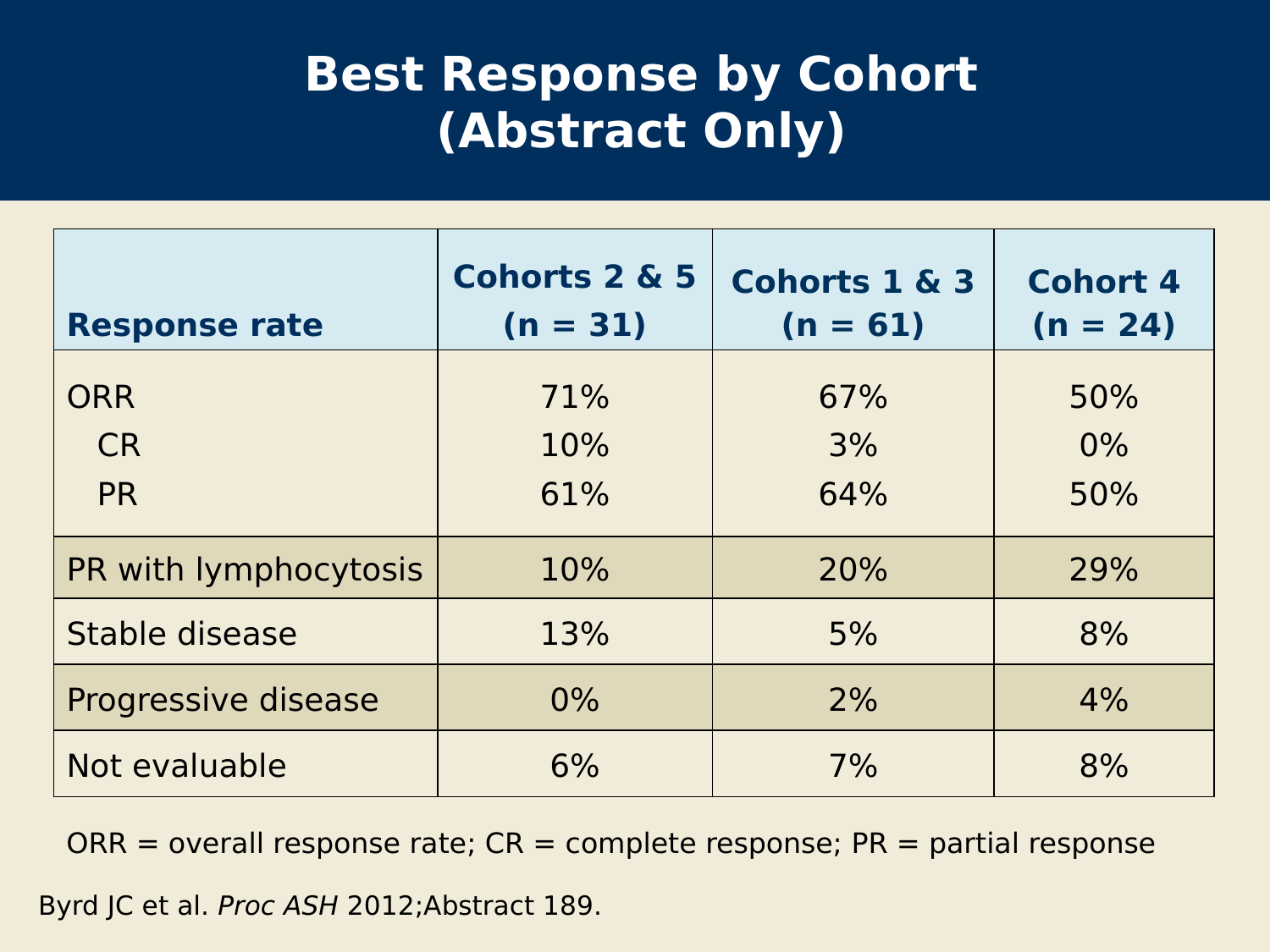

# Best Response by Cohort (Abstract Only)
| Response rate | Cohorts 2 & 5 (n = 31) | Cohorts 1 & 3 (n = 61) | Cohort 4 (n = 24) |
| --- | --- | --- | --- |
| ORR CR PR | 71% 10% 61% | 67% 3% 64% | 50% 0% 50% |
| PR with lymphocytosis | 10% | 20% | 29% |
| Stable disease | 13% | 5% | 8% |
| Progressive disease | 0% | 2% | 4% |
| Not evaluable | 6% | 7% | 8% |
ORR = overall response rate; CR = complete response; PR = partial response
Byrd JC et al. Proc ASH 2012;Abstract 189.